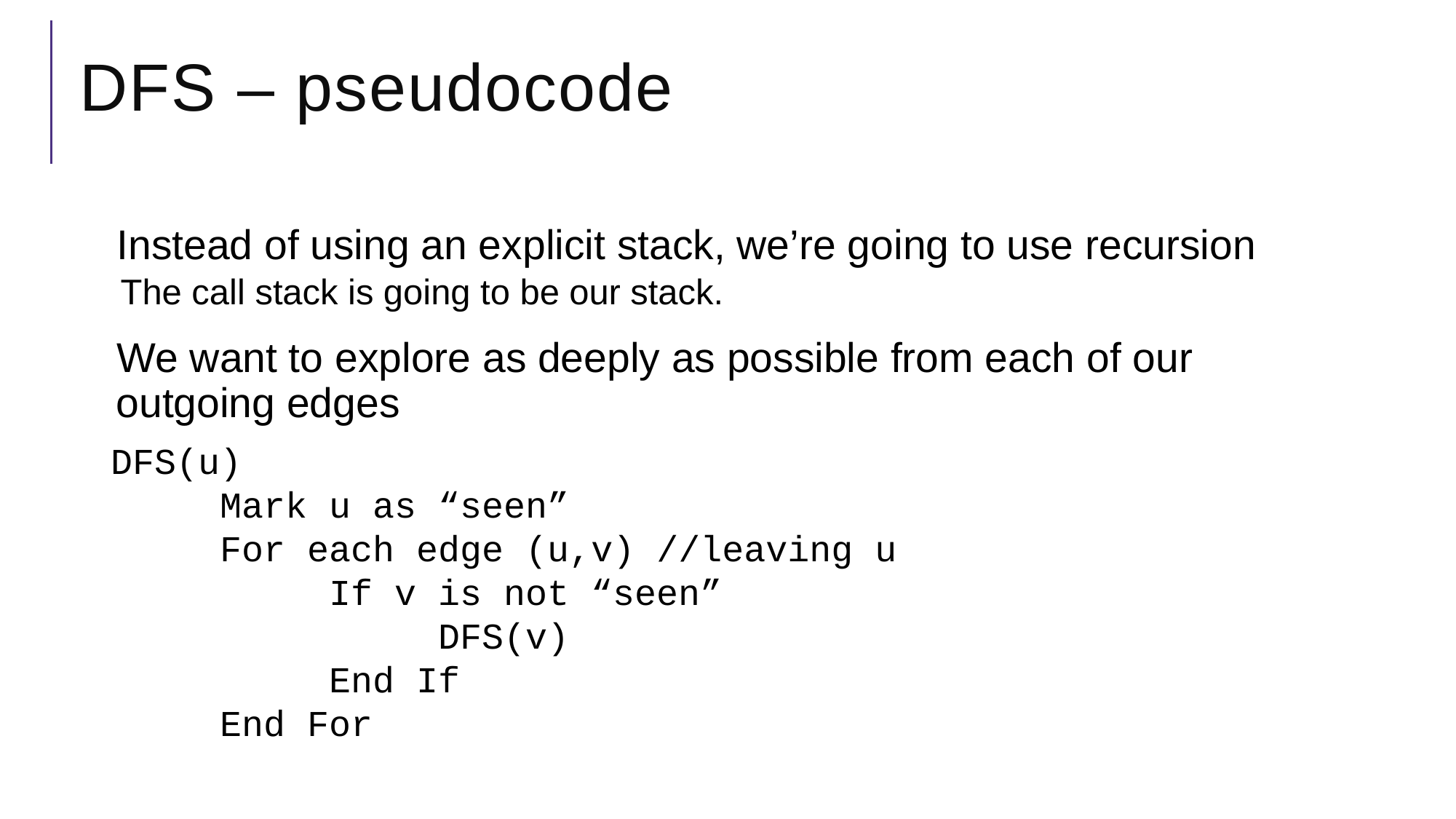

# DFS – pseudocode
Instead of using an explicit stack, we’re going to use recursion
The call stack is going to be our stack.
We want to explore as deeply as possible from each of our outgoing edges

DFS(u)
	Mark u as “seen”
	For each edge (u,v) //leaving u
		If v is not “seen”
			DFS(v)
		End If
	End For